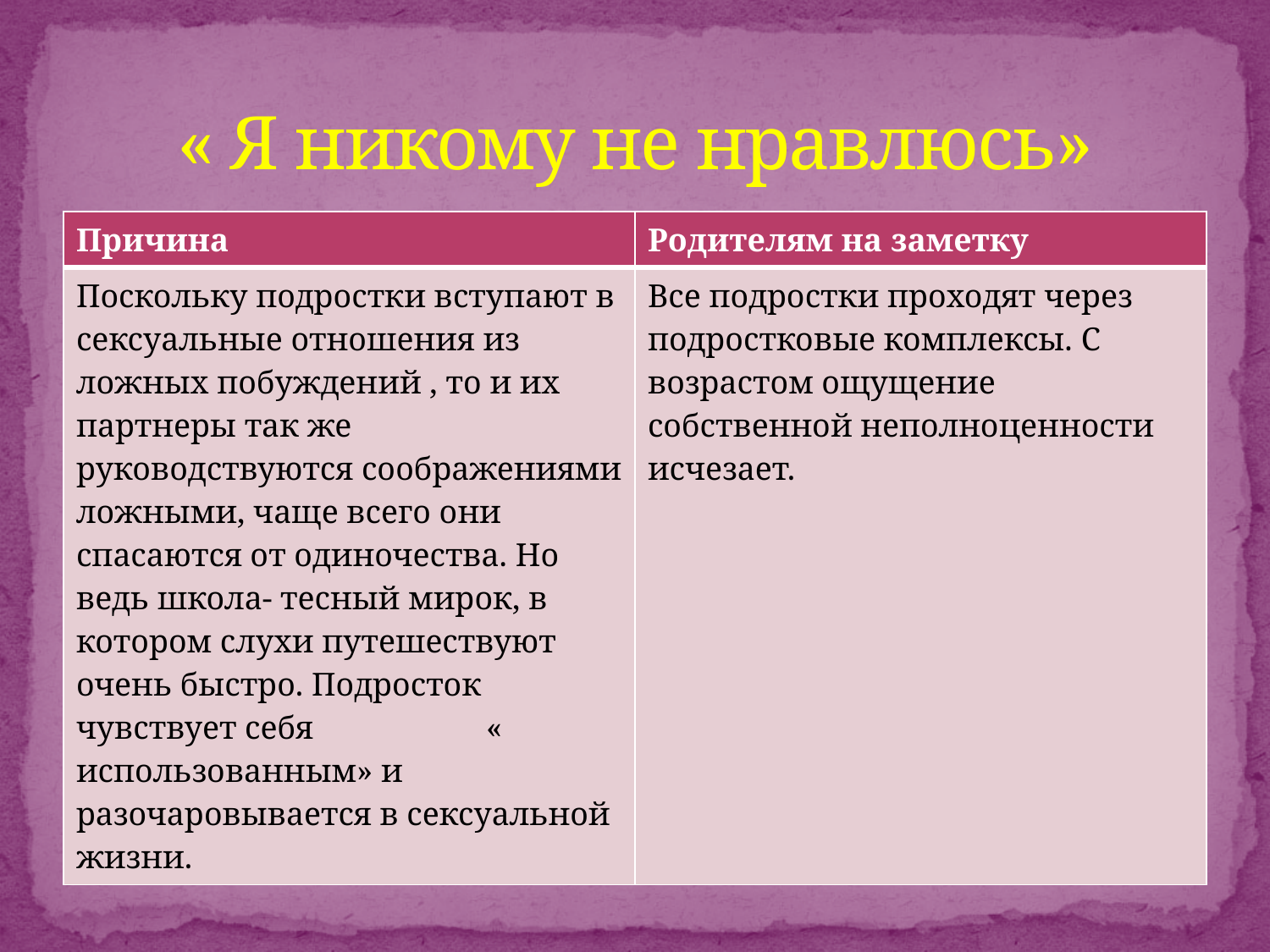

# « Я никому не нравлюсь»
| Причина | Родителям на заметку |
| --- | --- |
| Поскольку подростки вступают в сексуальные отношения из ложных побуждений , то и их партнеры так же руководствуются соображениями ложными, чаще всего они спасаются от одиночества. Но ведь школа- тесный мирок, в котором слухи путешествуют очень быстро. Подросток чувствует себя « использованным» и разочаровывается в сексуальной жизни. | Все подростки проходят через подростковые комплексы. С возрастом ощущение собственной неполноценности исчезает. |